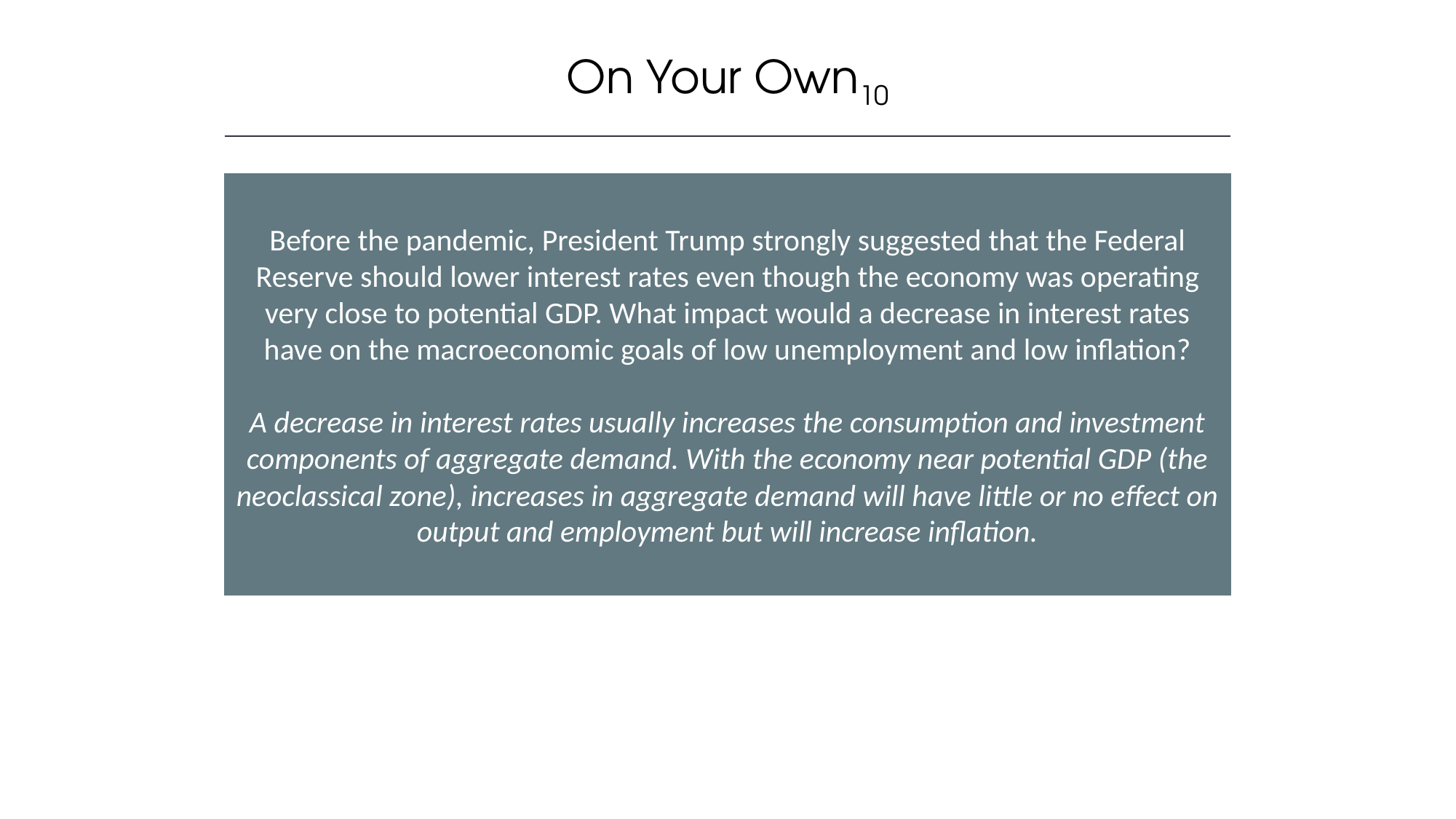

On Your Own10
Before the pandemic, President Trump strongly suggested that the Federal Reserve should lower interest rates even though the economy was operating very close to potential GDP. What impact would a decrease in interest rates have on the macroeconomic goals of low unemployment and low inflation?

A decrease in interest rates usually increases the consumption and investment components of aggregate demand. With the economy near potential GDP (the neoclassical zone), increases in aggregate demand will have little or no effect on output and employment but will increase inflation.